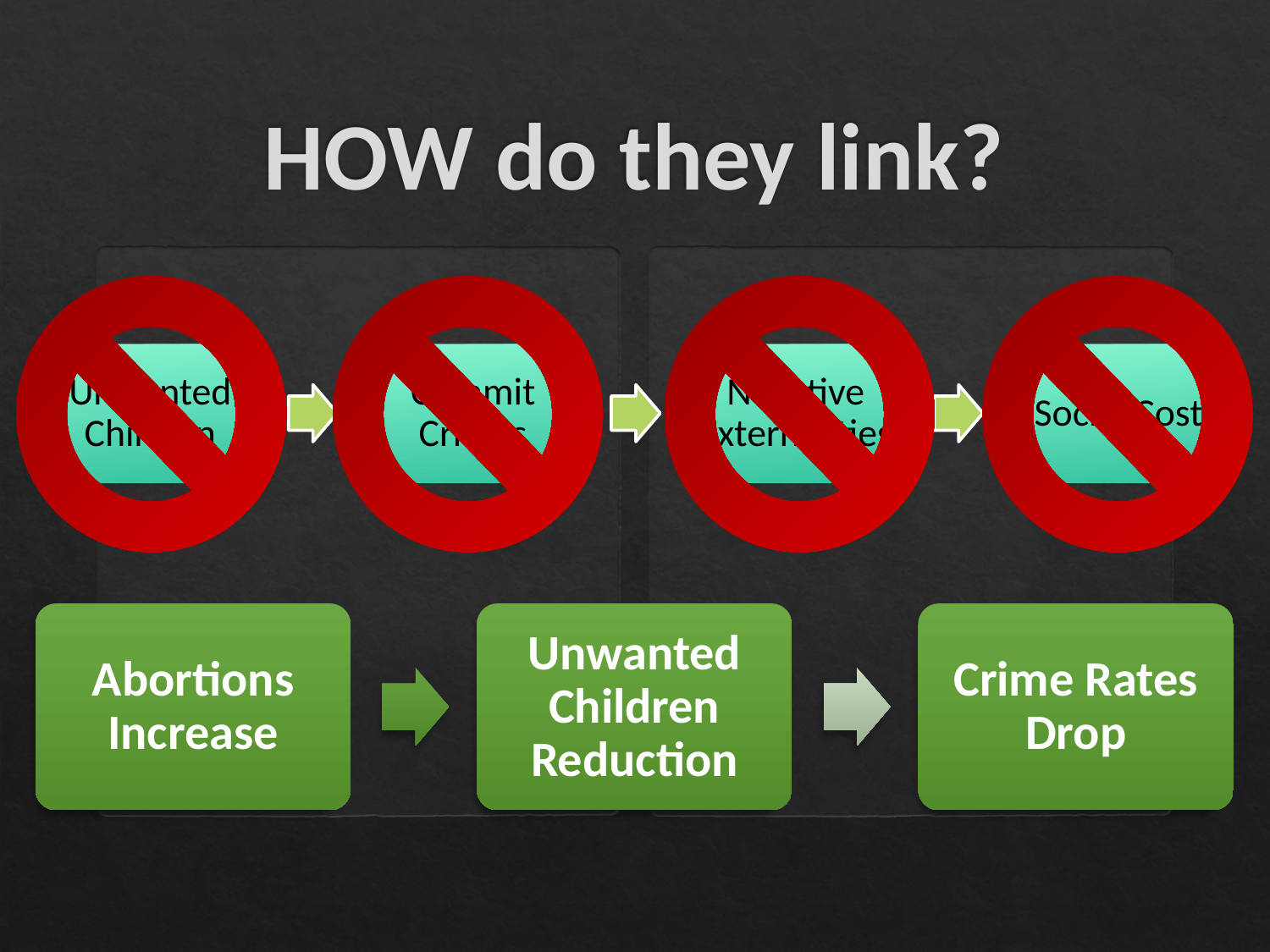

# HOW do they link?

Unwanted Children
Commit Crimes
Negative Externalities
Social Cost

Abortions Increase
Unwanted Children Reduction
Crime Rates Drop